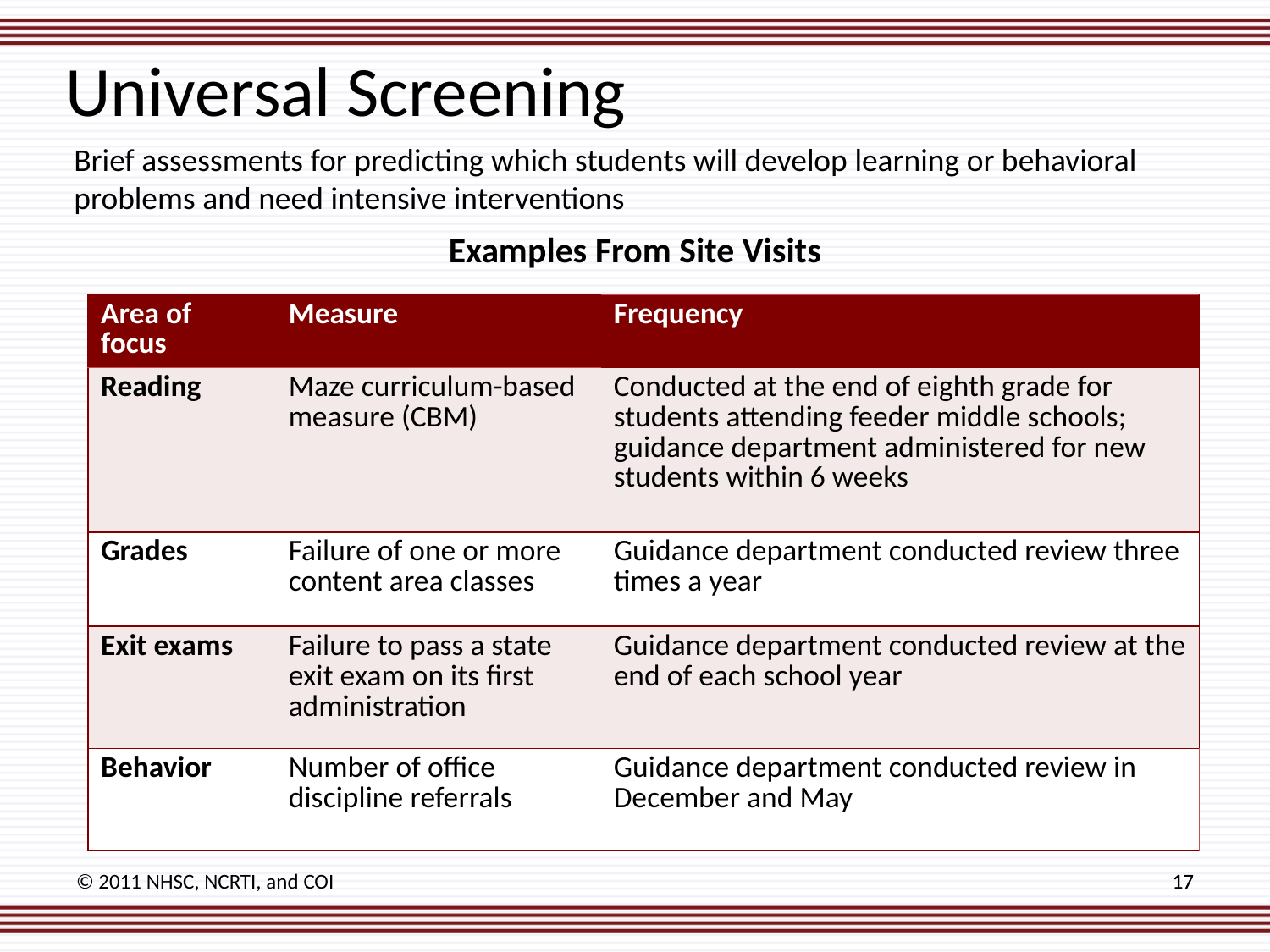

Universal Screening
Brief assessments for predicting which students will develop learning or behavioral problems and need intensive interventions
Examples From Site Visits
| Area of focus | Measure | Frequency |
| --- | --- | --- |
| Reading | Maze curriculum-based measure (CBM) | Conducted at the end of eighth grade for students attending feeder middle schools; guidance department administered for new students within 6 weeks |
| Grades | Failure of one or more content area classes | Guidance department conducted review three times a year |
| Exit exams | Failure to pass a state exit exam on its first administration | Guidance department conducted review at the end of each school year |
| Behavior | Number of office discipline referrals | Guidance department conducted review in December and May |
© 2011 NHSC, NCRTI, and COI
17
17